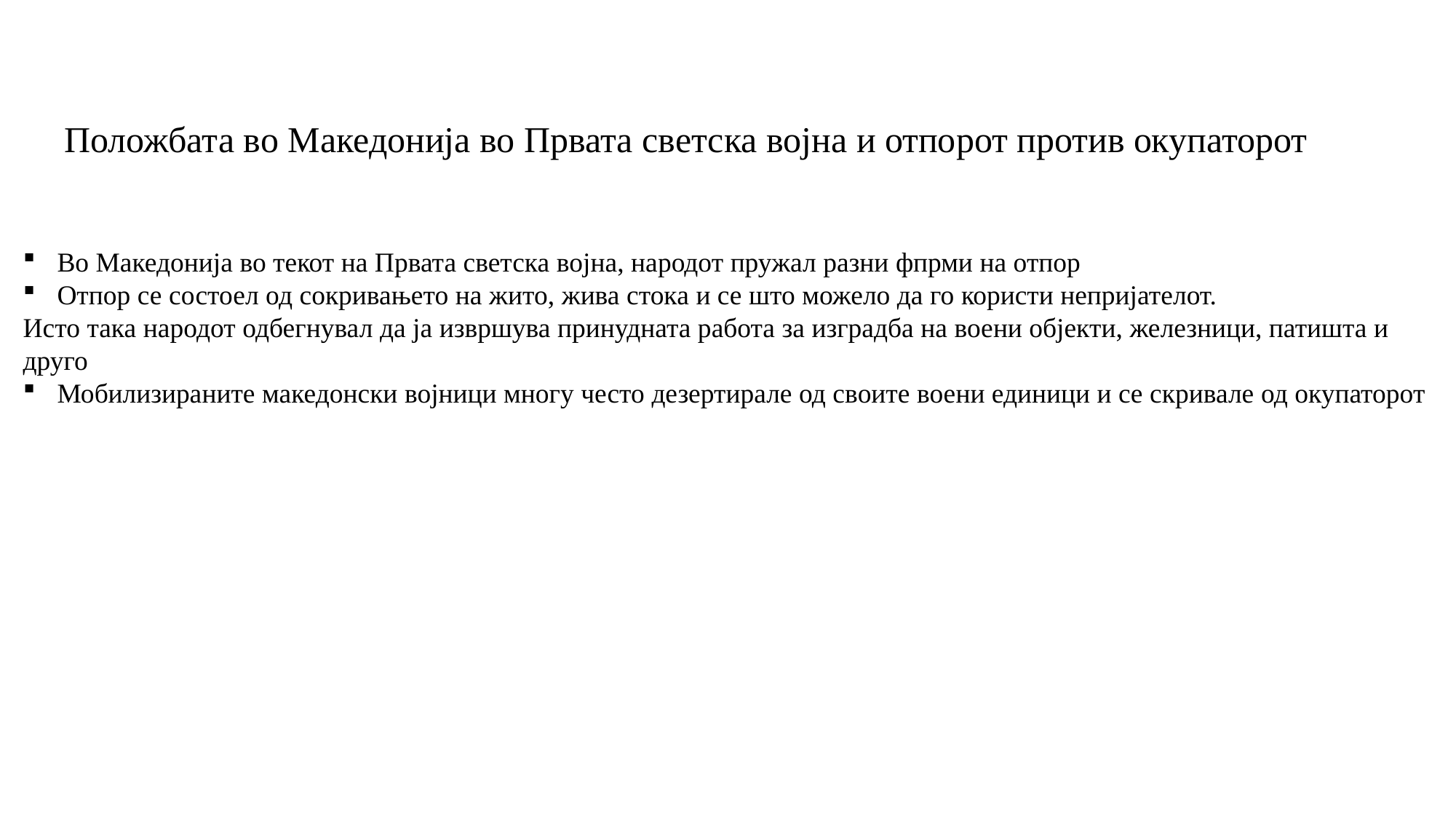

Положбата во Македонија во Првата светска војна и отпорот против окупаторот
Во Македонија во текот на Првата светска војна, народот пружал разни фпрми на отпор
Отпор се состоел од сокривањето на жито, жива стока и се што можело да го користи непријателот.
Исто така народот одбегнувал да ја извршува принудната работа за изградба на воени објекти, железници, патишта и
друго
Мобилизираните македонски војници многу често дезертирале од своите воени единици и се скривале од окупаторот